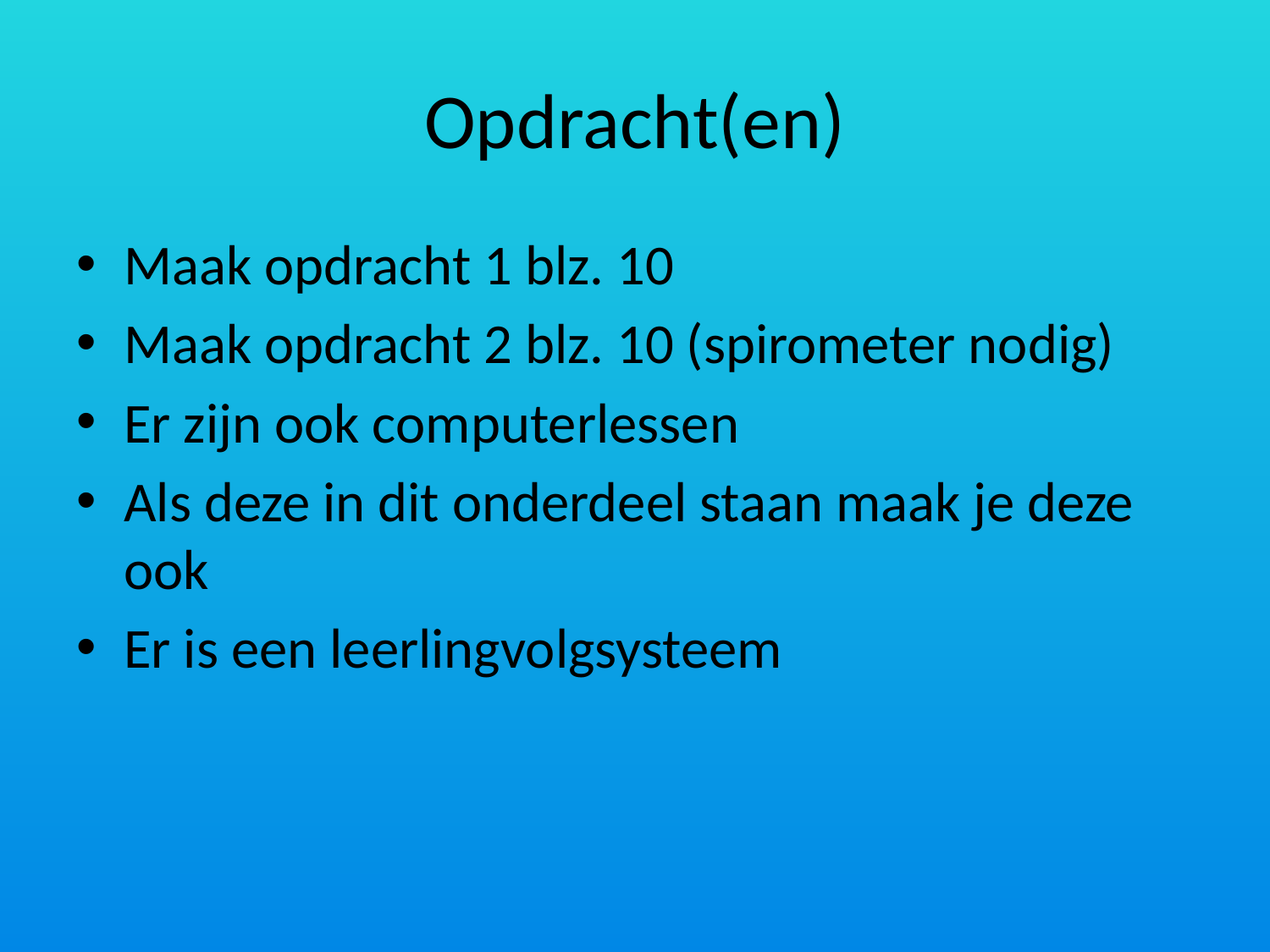

# Opdracht(en)
Maak opdracht 1 blz. 10
Maak opdracht 2 blz. 10 (spirometer nodig)
Er zijn ook computerlessen
Als deze in dit onderdeel staan maak je deze ook
Er is een leerlingvolgsysteem